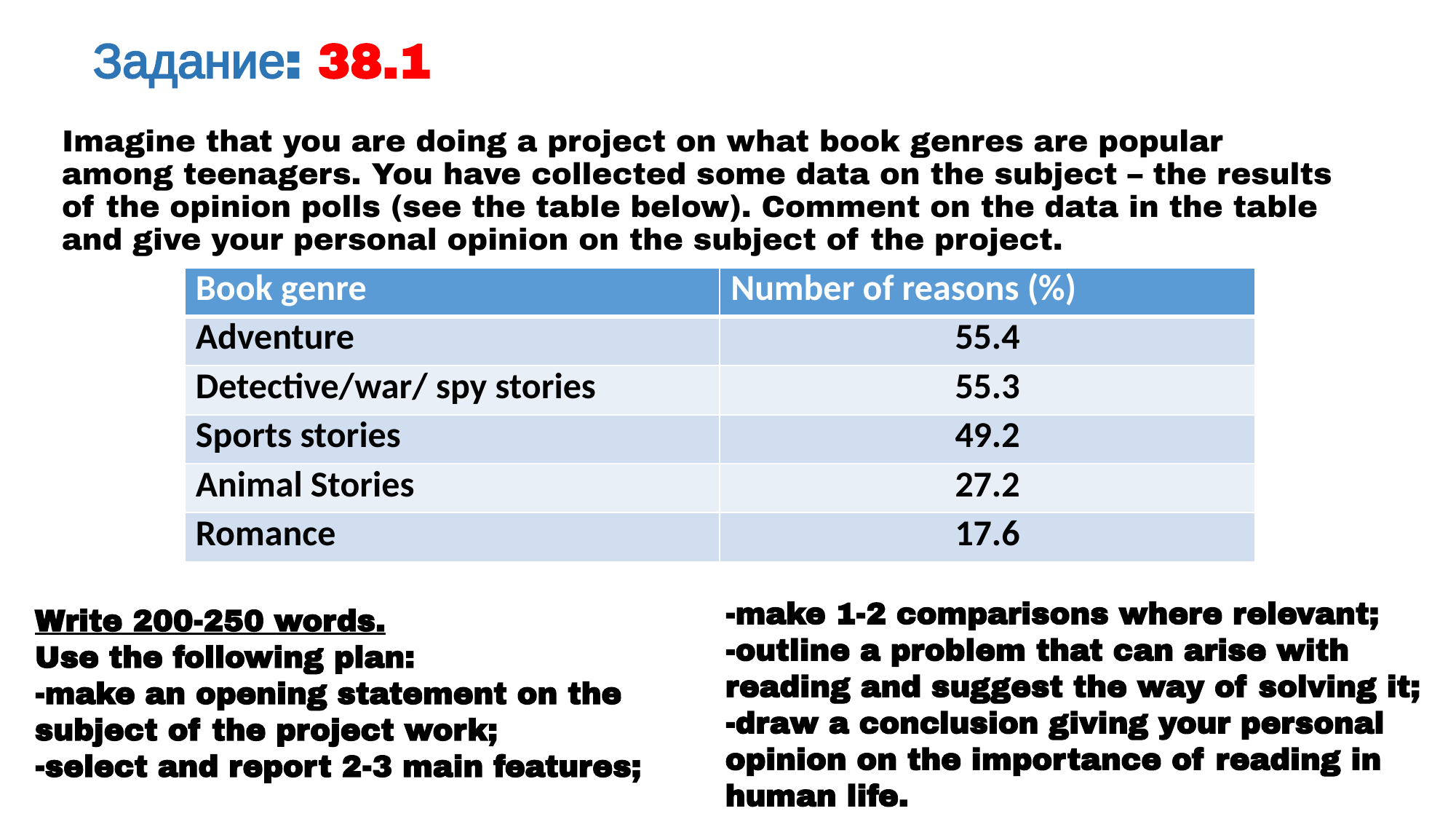

Задание: 38.1
Imagine that you are doing a project on what book genres are popular among teenagers. You have collected some data on the subject – the results of the opinion polls (see the table below). Comment on the data in the table and give your personal opinion on the subject of the project.

| Book genre | Number of reasons (%) |
| --- | --- |
| Adventure | 55.4 |
| Detective/war/ spy stories | 55.3 |
| Sports stories | 49.2 |
| Animal Stories | 27.2 |
| Romance | 17.6 |
#
-make 1-2 comparisons where relevant;
-outline a problem that can arise with  reading and suggest the way of solving it;
-draw a conclusion giving your personal opinion on the importance of reading in human life.
Write 200-250 words.
Use the following plan:
-make an opening statement on the subject of the project work;
-select and report 2-3 main features;